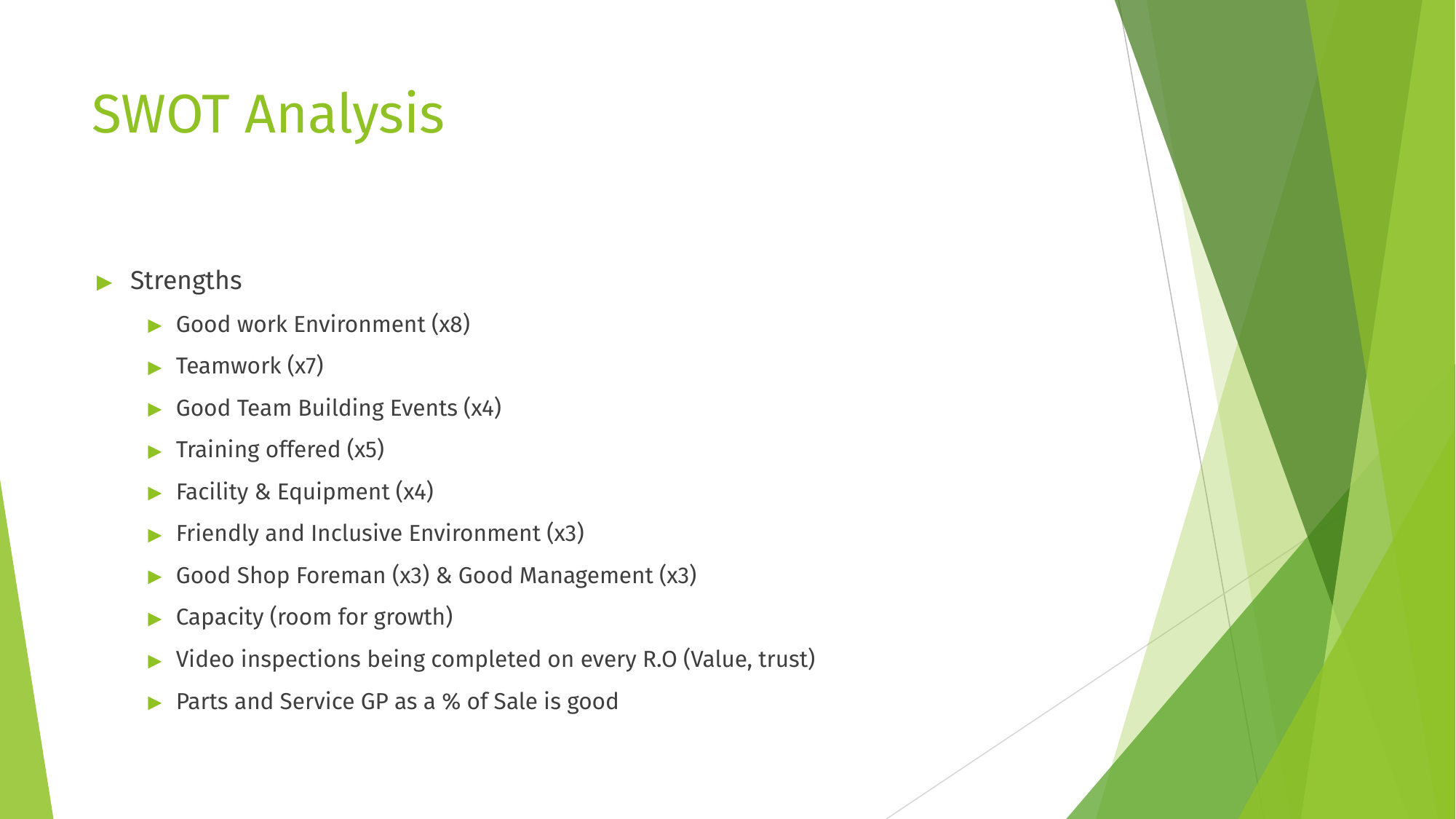

# SWOT Analysis
Strengths
Good work Environment (x8)
Teamwork (x7)
Good Team Building Events (x4)
Training offered (x5)
Facility & Equipment (x4)
Friendly and Inclusive Environment (x3)
Good Shop Foreman (x3) & Good Management (x3)
Capacity (room for growth)
Video inspections being completed on every R.O (Value, trust)
Parts and Service GP as a % of Sale is good